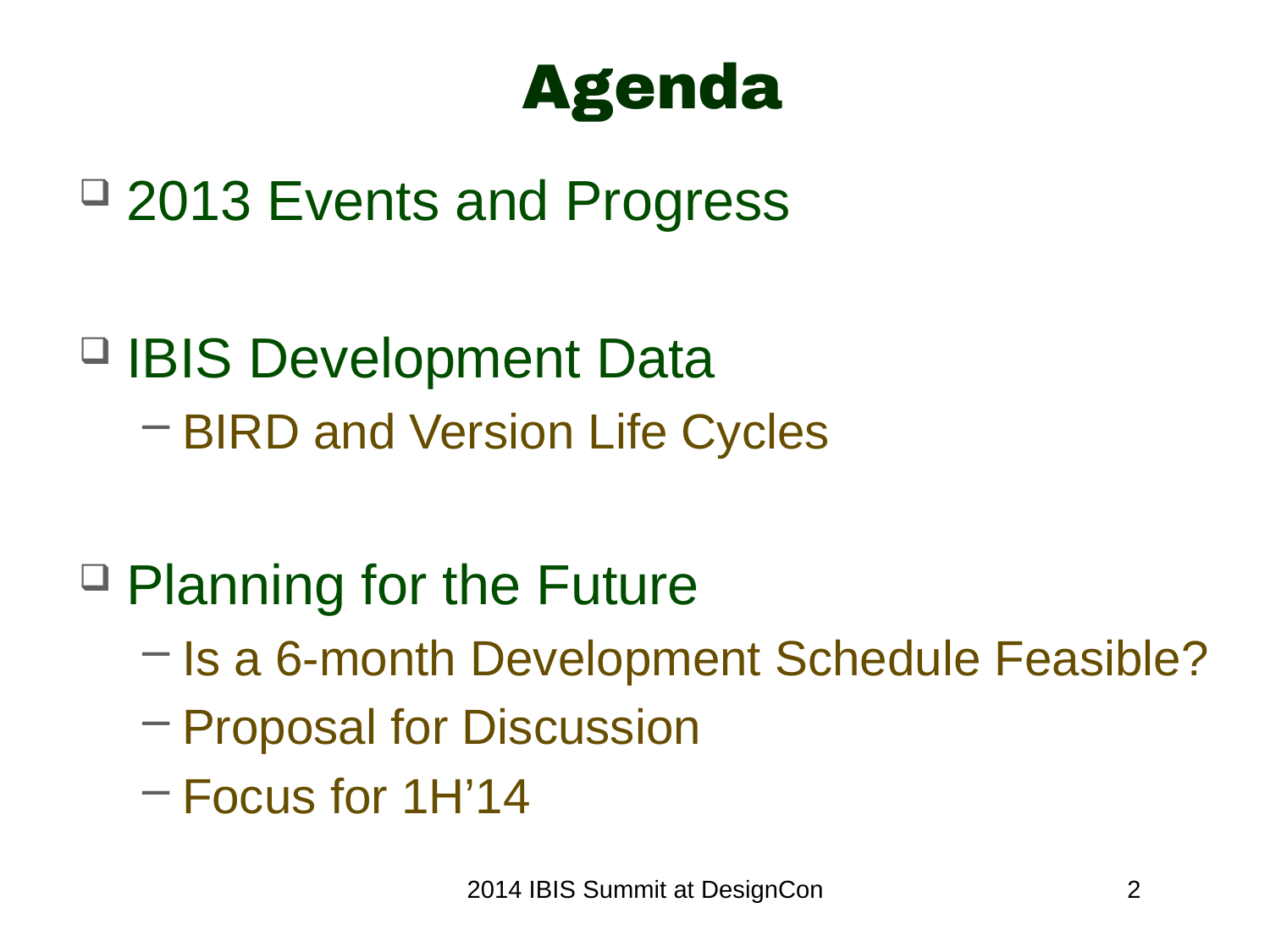

# Agenda
2013 Events and Progress

IBIS Development Data
BIRD and Version Life Cycles

Planning for the Future
Is a 6-month Development Schedule Feasible?
Proposal for Discussion
Focus for 1H’14

2014 IBIS Summit at DesignCon

2